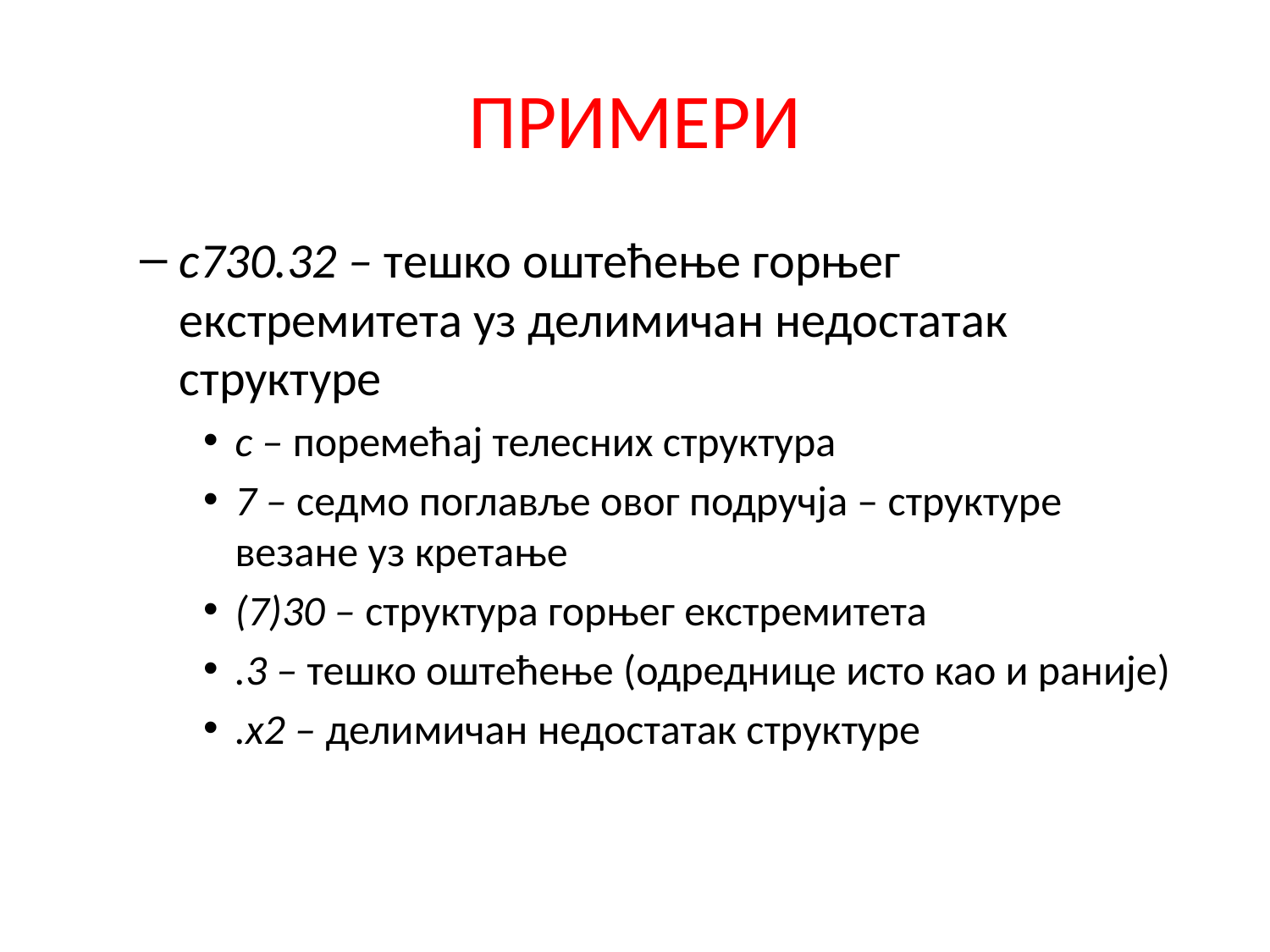

# ПРИМЕРИ
с730.32 – тешко оштећење горњег екстремитета уз делимичан недостатак структуре
с – поремећај телесних структура
7 – седмо поглавље овог подручја – структуре везане уз кретање
(7)30 – структура горњег екстремитета
.3 – тешко оштећење (одреднице исто као и раније)
.x2 – делимичан недостатак структуре